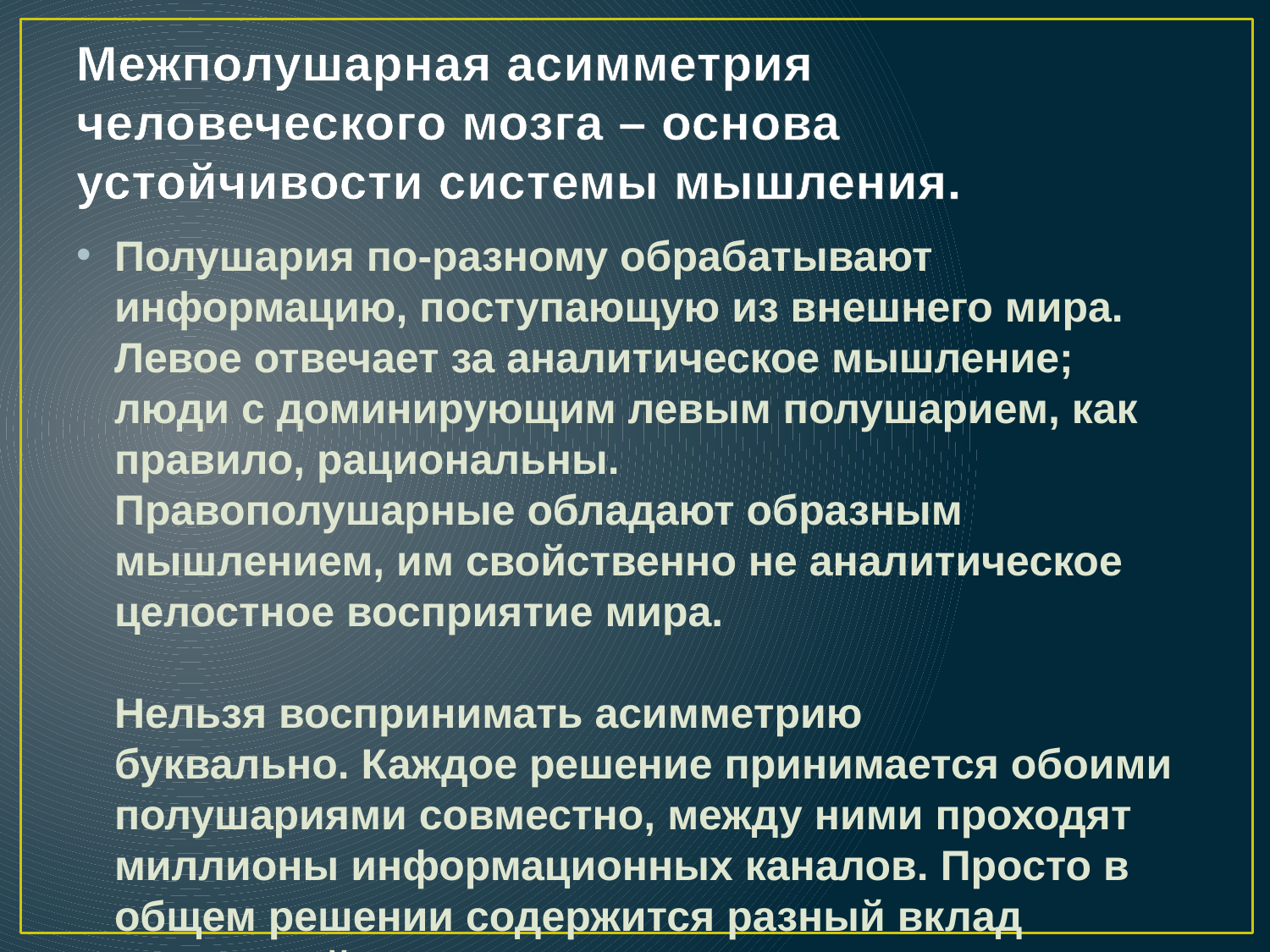

# Межполушарная асимметрия человеческого мозга – основа устойчивости системы мышления.
Полушария по-разному обрабатывают информацию, поступающую из внешнего мира. Левое отвечает за аналитическое мышление; люди с доминирующим левым полушарием, как правило, рациональны.
Правополушарные обладают образным мышлением, им свойственно не аналитическое целостное восприятие мира.
Нельзя воспринимать асимметрию буквально. Каждое решение принимается обоими полушариями совместно, между ними проходят миллионы информационных каналов. Просто в общем решении содержится разный вклад полушарий.